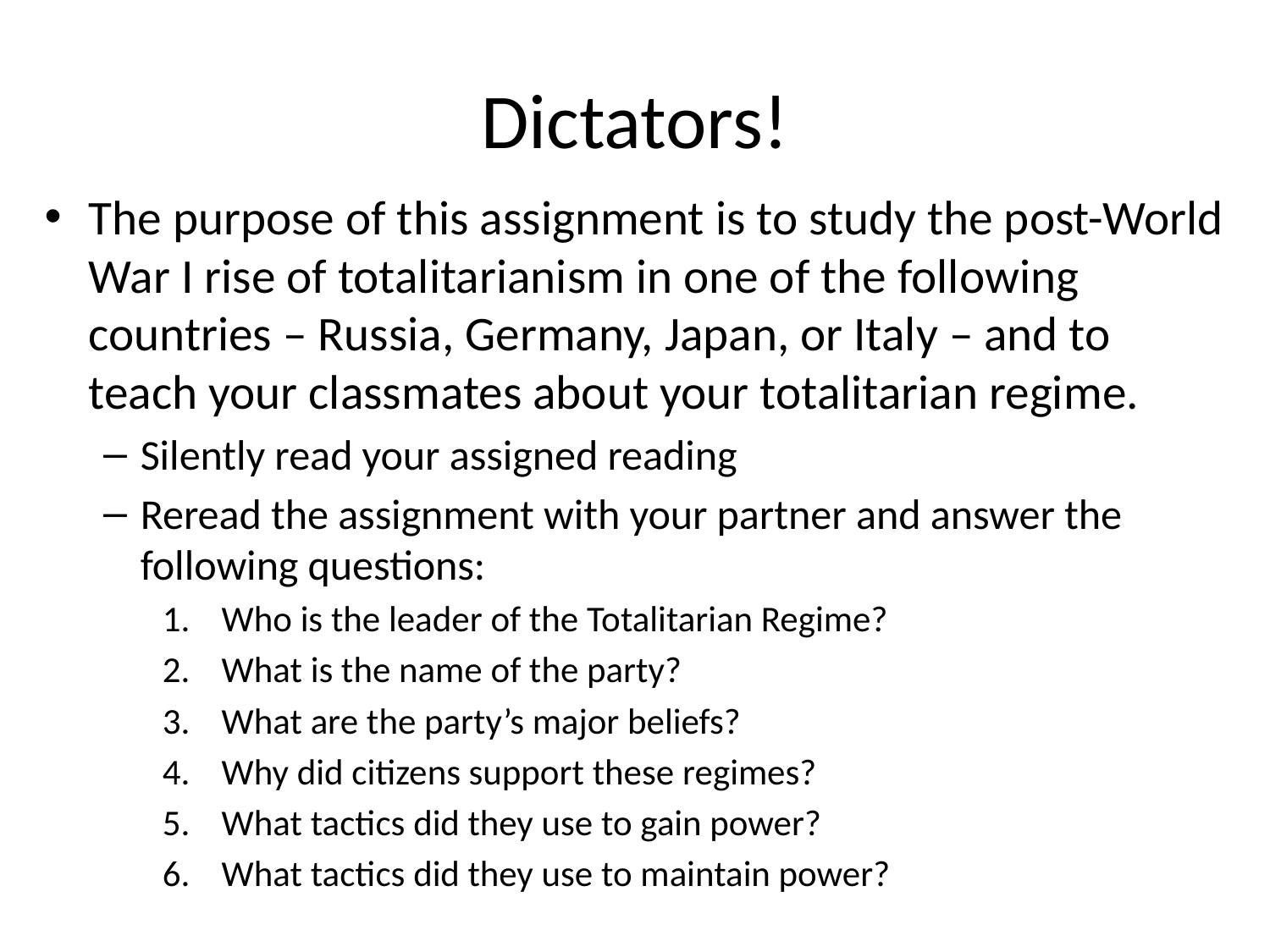

# Dictators!
The purpose of this assignment is to study the post-World War I rise of totalitarianism in one of the following countries – Russia, Germany, Japan, or Italy – and to teach your classmates about your totalitarian regime.
Silently read your assigned reading
Reread the assignment with your partner and answer the following questions:
Who is the leader of the Totalitarian Regime?
What is the name of the party?
What are the party’s major beliefs?
Why did citizens support these regimes?
What tactics did they use to gain power?
What tactics did they use to maintain power?